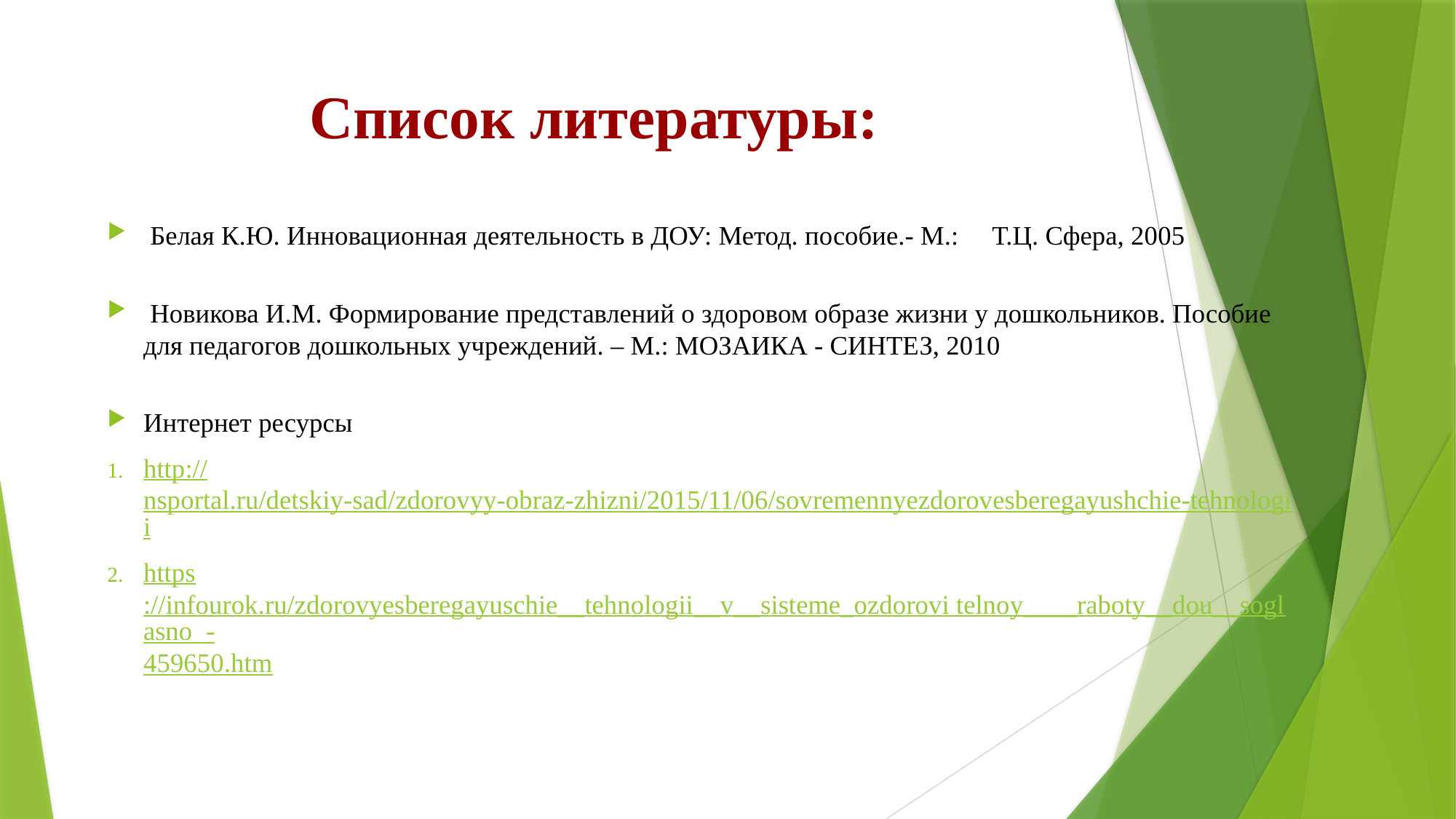

# Список литературы:

 Белая К.Ю. Инновационная деятельность в ДОУ: Метод. пособие.- М.:     Т.Ц. Сфера, 2005
 Новикова И.М. Формирование представлений о здоровом образе жизни у дошкольников. Пособие для педагогов дошкольных учреждений. – М.: МОЗАИКА - СИНТЕЗ, 2010
Интернет ресурсы
http://nsportal.ru/detskiy-sad/zdorovyy-obraz-zhizni/2015/11/06/sovremennyezdorovesberegayushchie-tehnologii
https://infourok.ru/zdorovyesberegayuschie__tehnologii__v__sisteme_ozdorovi telnoy____raboty__dou__soglasno_-459650.htm